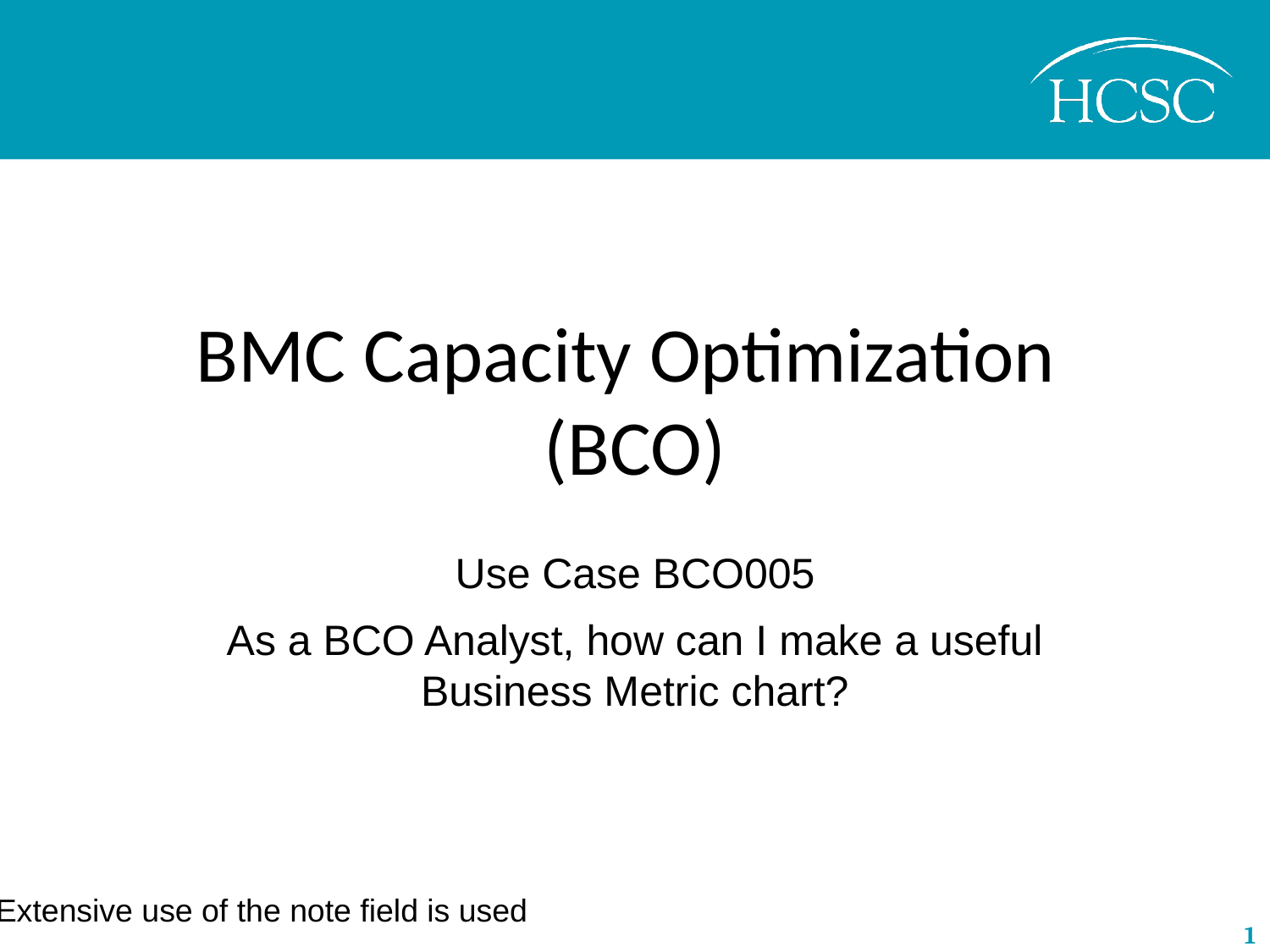

# BMC Capacity Optimization (BCO)
Use Case BCO005
As a BCO Analyst, how can I make a useful Business Metric chart?
Extensive use of the note field is used